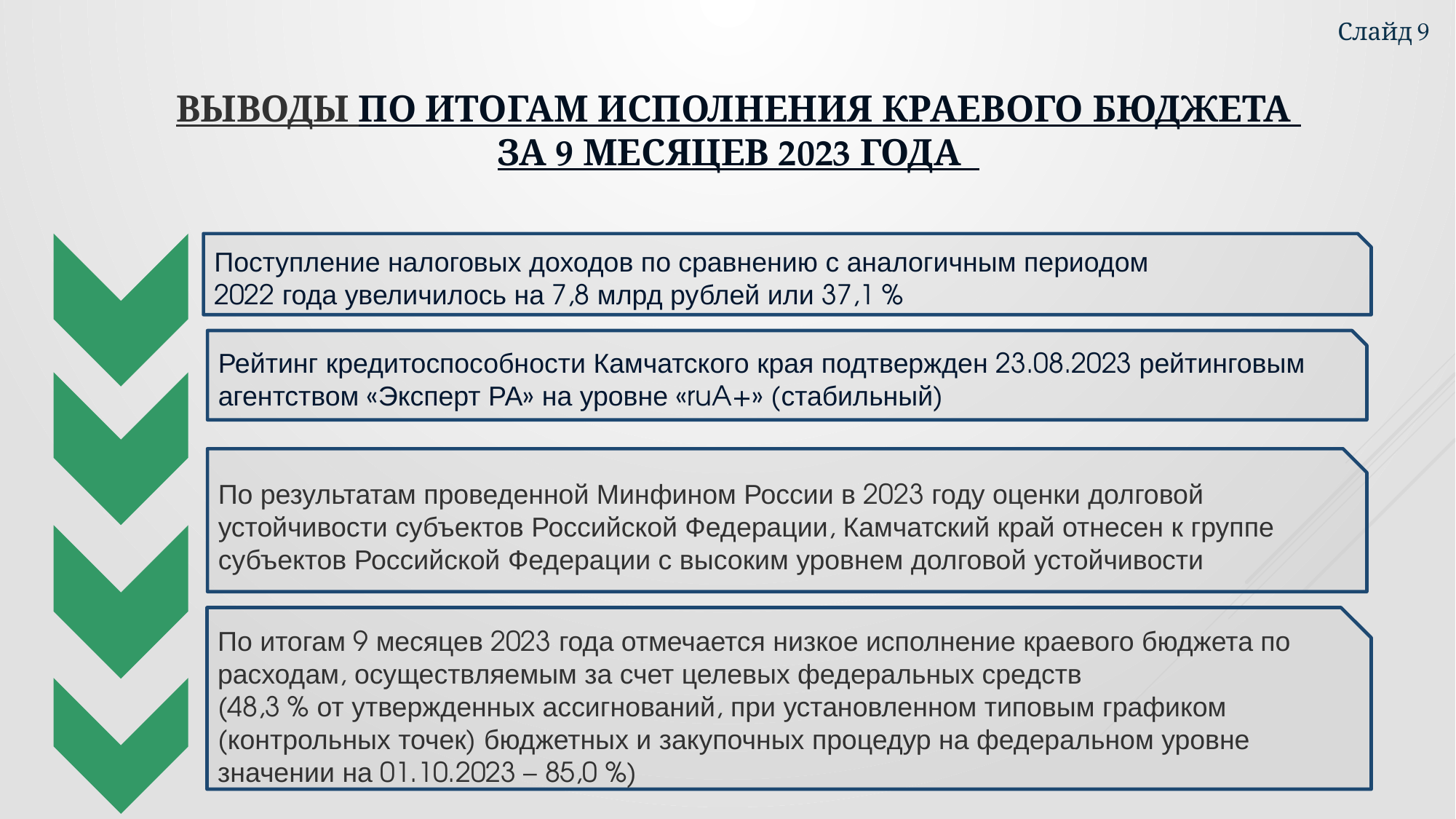

Слайд 9
# Выводы по Итогам исполнения краевого бюджета за 9 месяцев 2023 года
Поступление налоговых доходов по сравнению с аналогичным периодом
2022 года увеличилось на 7,8 млрд рублей или 37,1 %

Рейтинг кредитоспособности Камчатского края подтвержден 23.08.2023 рейтинговым агентством «Эксперт РА» на уровне «ruA+» (стабильный)

По результатам проведенной Минфином России в 2023 году оценки долговой устойчивости субъектов Российской Федерации, Камчатский край отнесен к группе субъектов Российской Федерации с высоким уровнем долговой устойчивости

По итогам 9 месяцев 2023 года отмечается низкое исполнение краевого бюджета по расходам, осуществляемым за счет целевых федеральных средств
(48,3 % от утвержденных ассигнований, при установленном типовым графиком (контрольных точек) бюджетных и закупочных процедур на федеральном уровне значении на 01.10.2023 – 85,0 %)